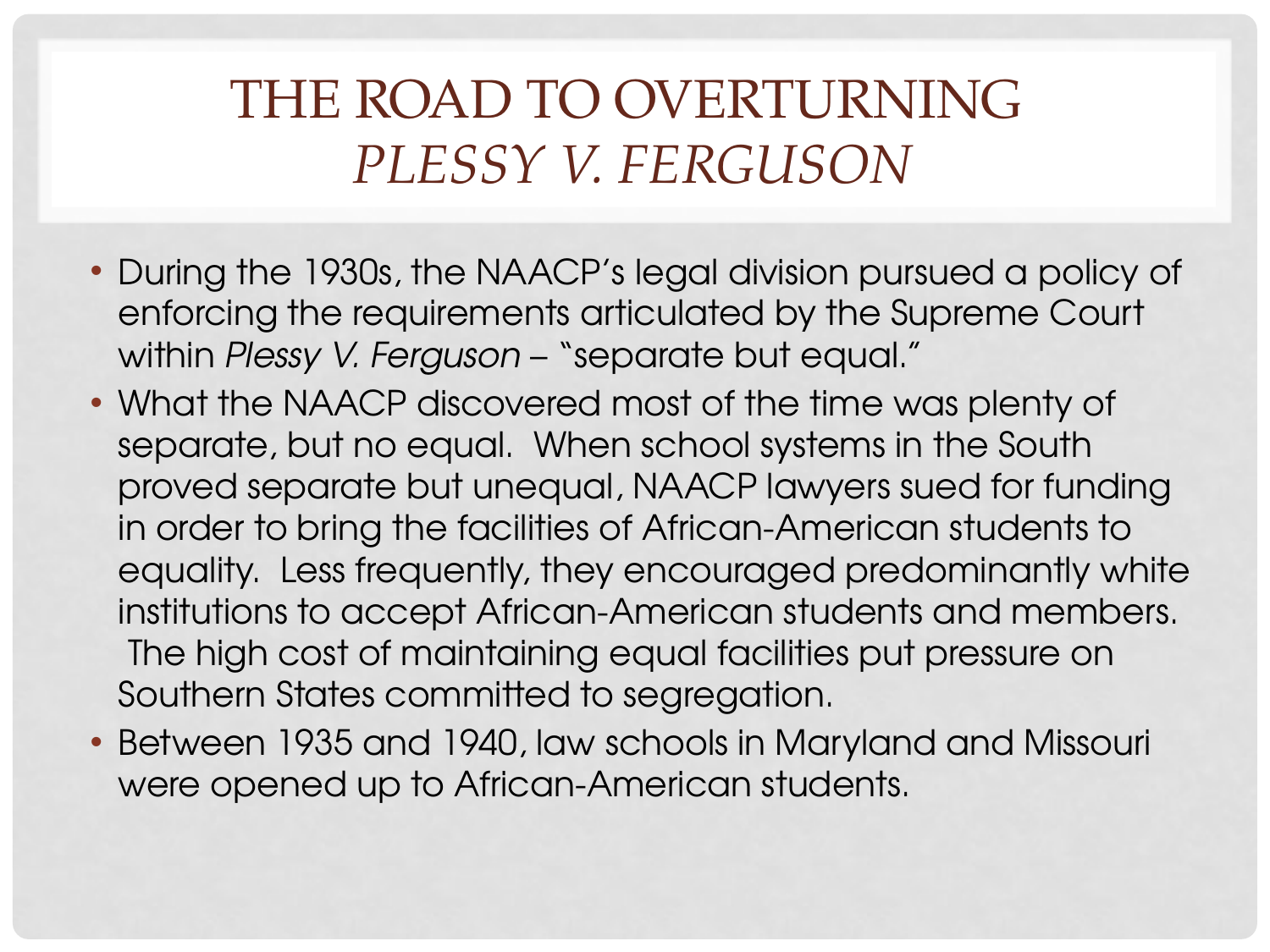

# The Road to Overturning Plessy V. ferguson
During the 1930s, the NAACP’s legal division pursued a policy of enforcing the requirements articulated by the Supreme Court within Plessy V. Ferguson – “separate but equal.”
What the NAACP discovered most of the time was plenty of separate, but no equal.  When school systems in the South proved separate but unequal, NAACP lawyers sued for funding in order to bring the facilities of African-American students to equality.  Less frequently, they encouraged predominantly white institutions to accept African-American students and members.   The high cost of maintaining equal facilities put pressure on Southern States committed to segregation.
Between 1935 and 1940, law schools in Maryland and Missouri were opened up to African-American students.